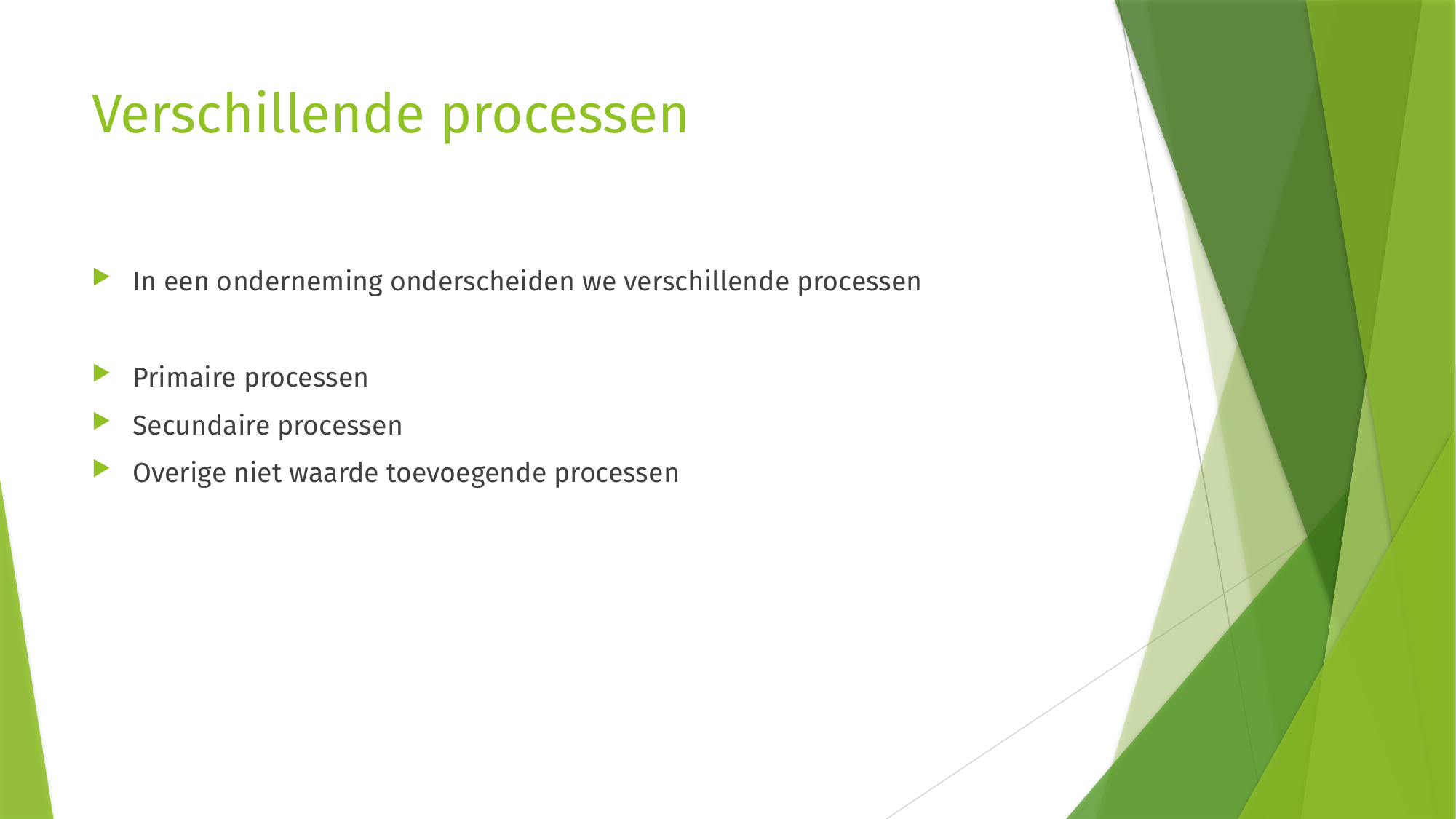

# Verschillende processen
In een onderneming onderscheiden we verschillende processen

Primaire processen
Secundaire processen
Overige niet waarde toevoegende processen